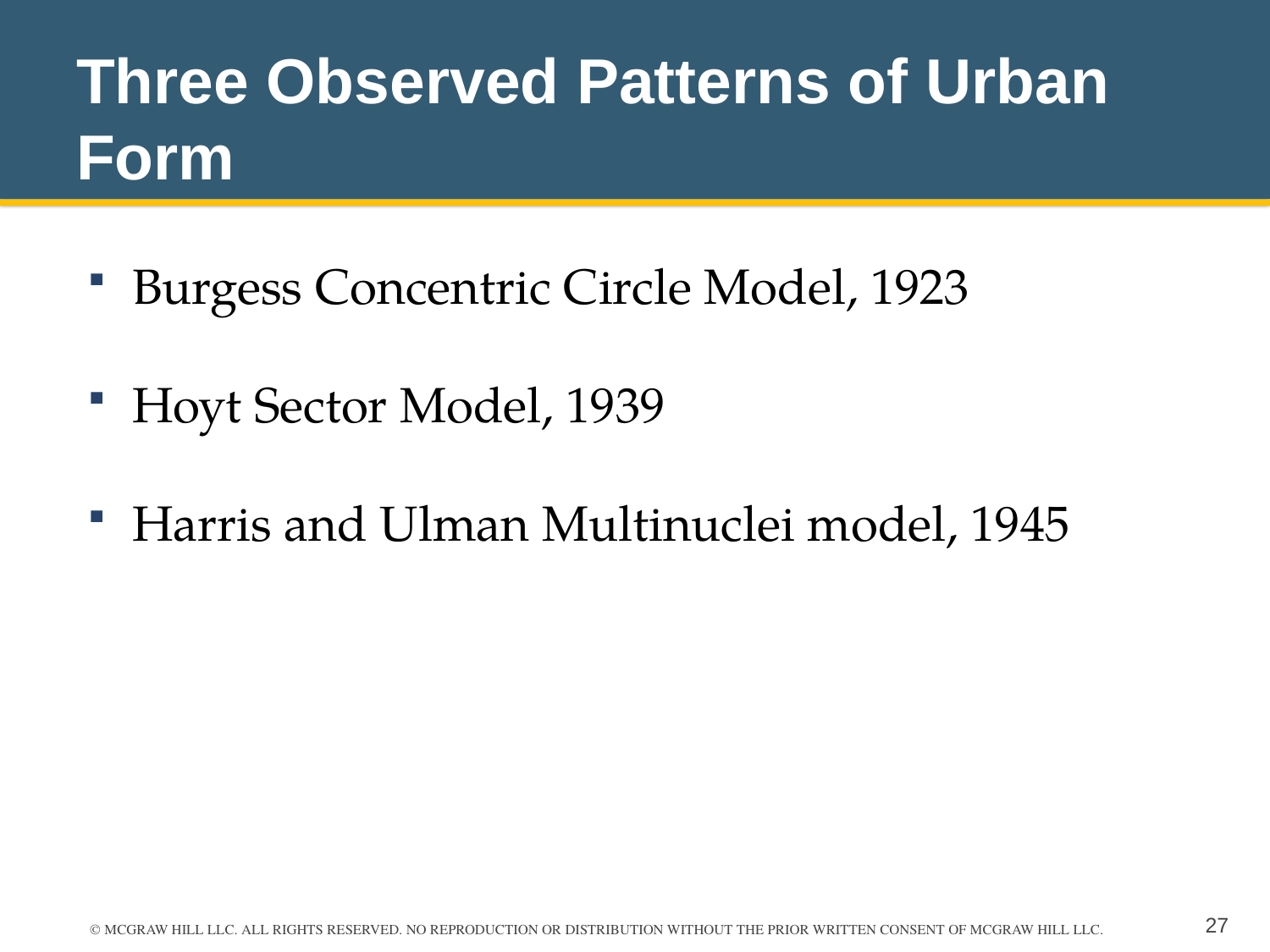

# Three Observed Patterns of Urban Form
Burgess Concentric Circle Model, 1923

Hoyt Sector Model, 1939

Harris and Ulman Multinuclei model, 1945
© MCGRAW HILL LLC. ALL RIGHTS RESERVED. NO REPRODUCTION OR DISTRIBUTION WITHOUT THE PRIOR WRITTEN CONSENT OF MCGRAW HILL LLC.
27